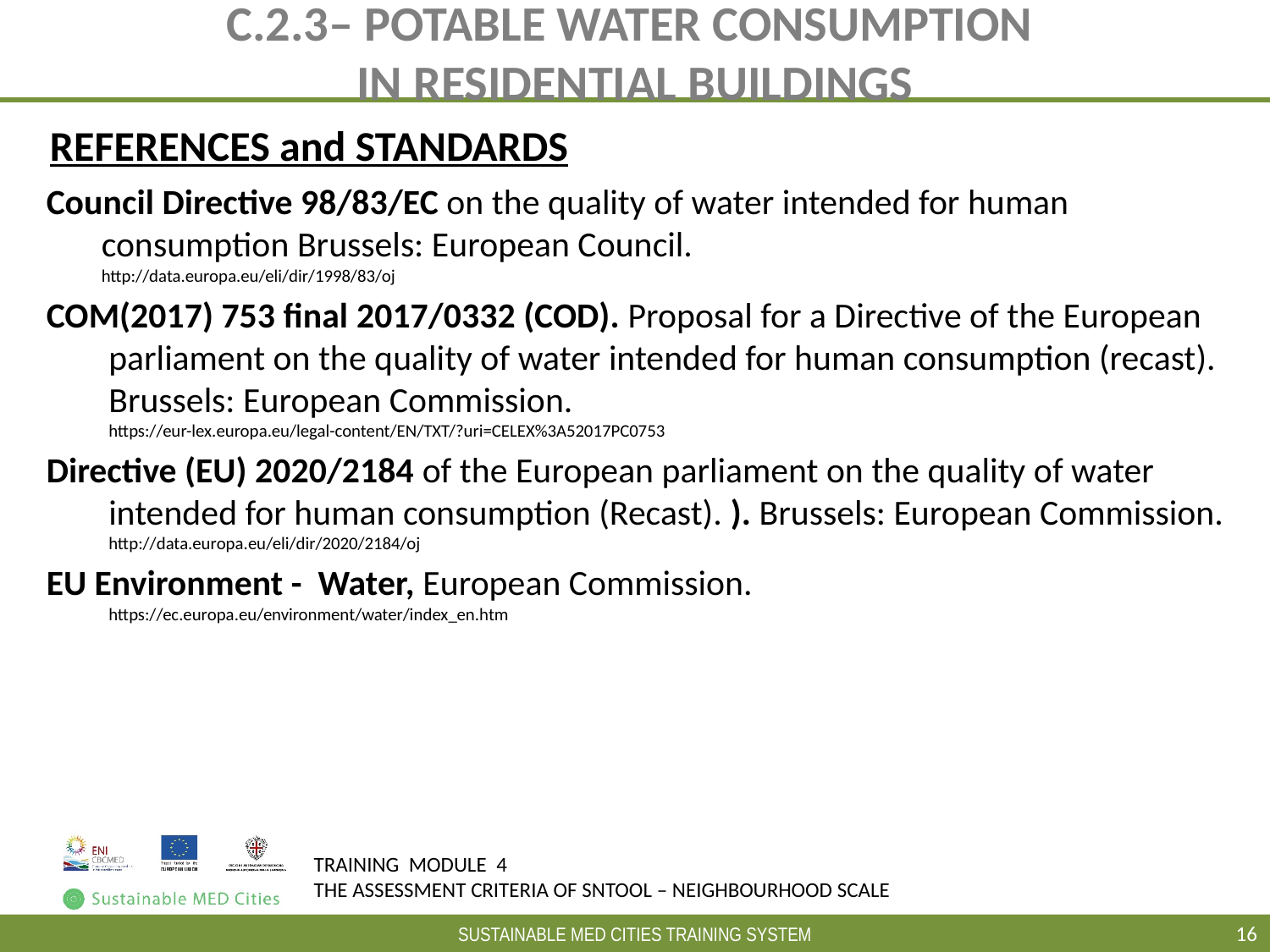

C.2.3– POTABLE WATER CONSUMPTION
IN RESIDENTIAL BUILDINGS
REFERENCES and STANDARDS
Council Directive 98/83/EC on the quality of water intended for human consumption Brussels: European Council.                                                       http://data.europa.eu/eli/dir/1998/83/oj
COM(2017) 753 final 2017/0332 (COD). Proposal for a Directive of the European parliament on the quality of water intended for human consumption (recast). Brussels: European Commission.                                                                              https://eur-lex.europa.eu/legal-content/EN/TXT/?uri=CELEX%3A52017PC0753
Directive (EU) 2020/2184 of the European parliament on the quality of water intended for human consumption (Recast). ). Brussels: European Commission. http://data.europa.eu/eli/dir/2020/2184/oj
EU Environment -  Water, European Commission.                               https://ec.europa.eu/environment/water/index_en.htm

16